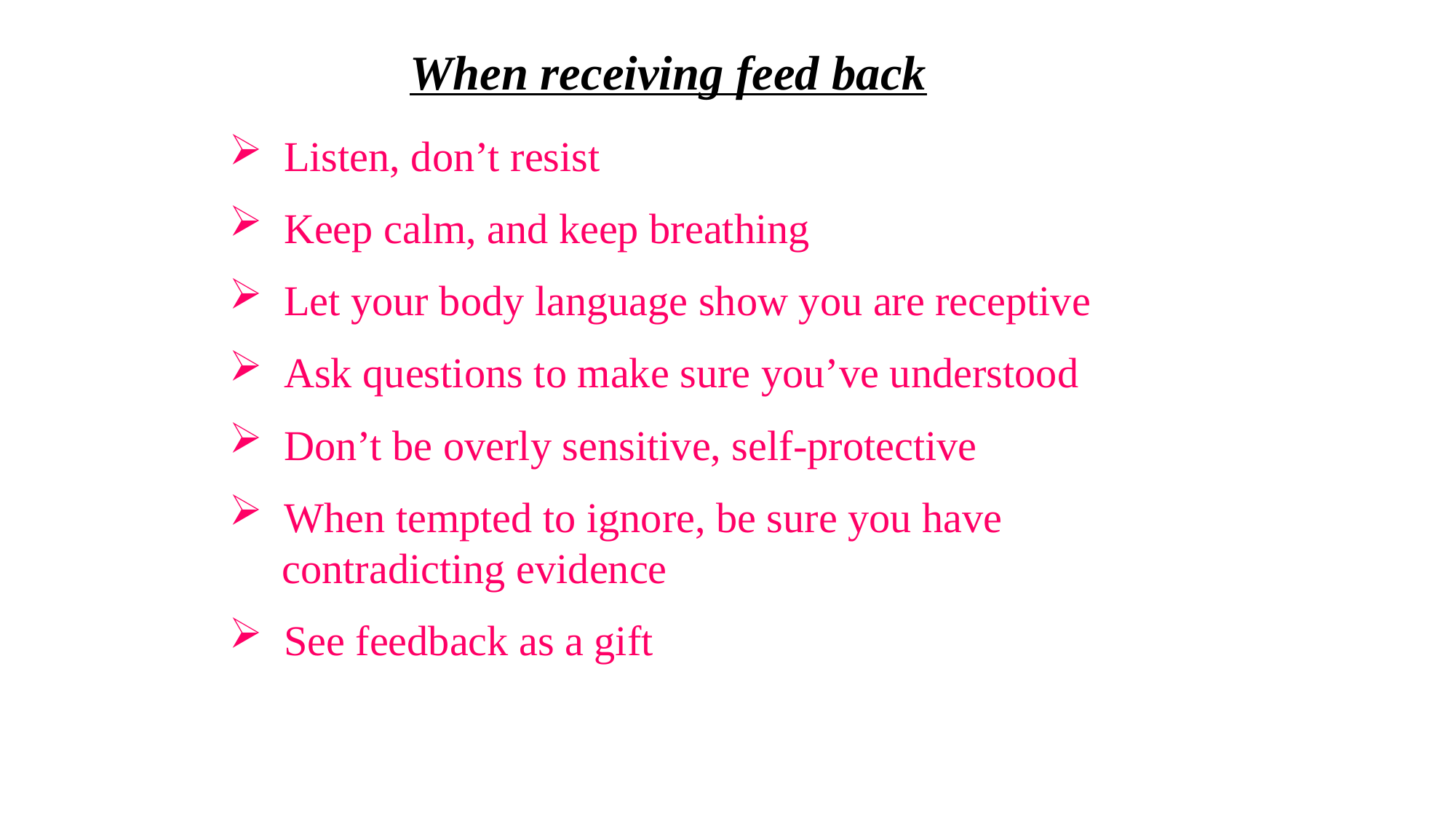

When receiving feed back
  Listen, don’t resist
  Keep calm, and keep breathing
  Let your body language show you are receptive
  Ask questions to make sure you’ve understood
  Don’t be overly sensitive, self-protective
  When tempted to ignore, be sure you have
     contradicting evidence
  See feedback as a gift